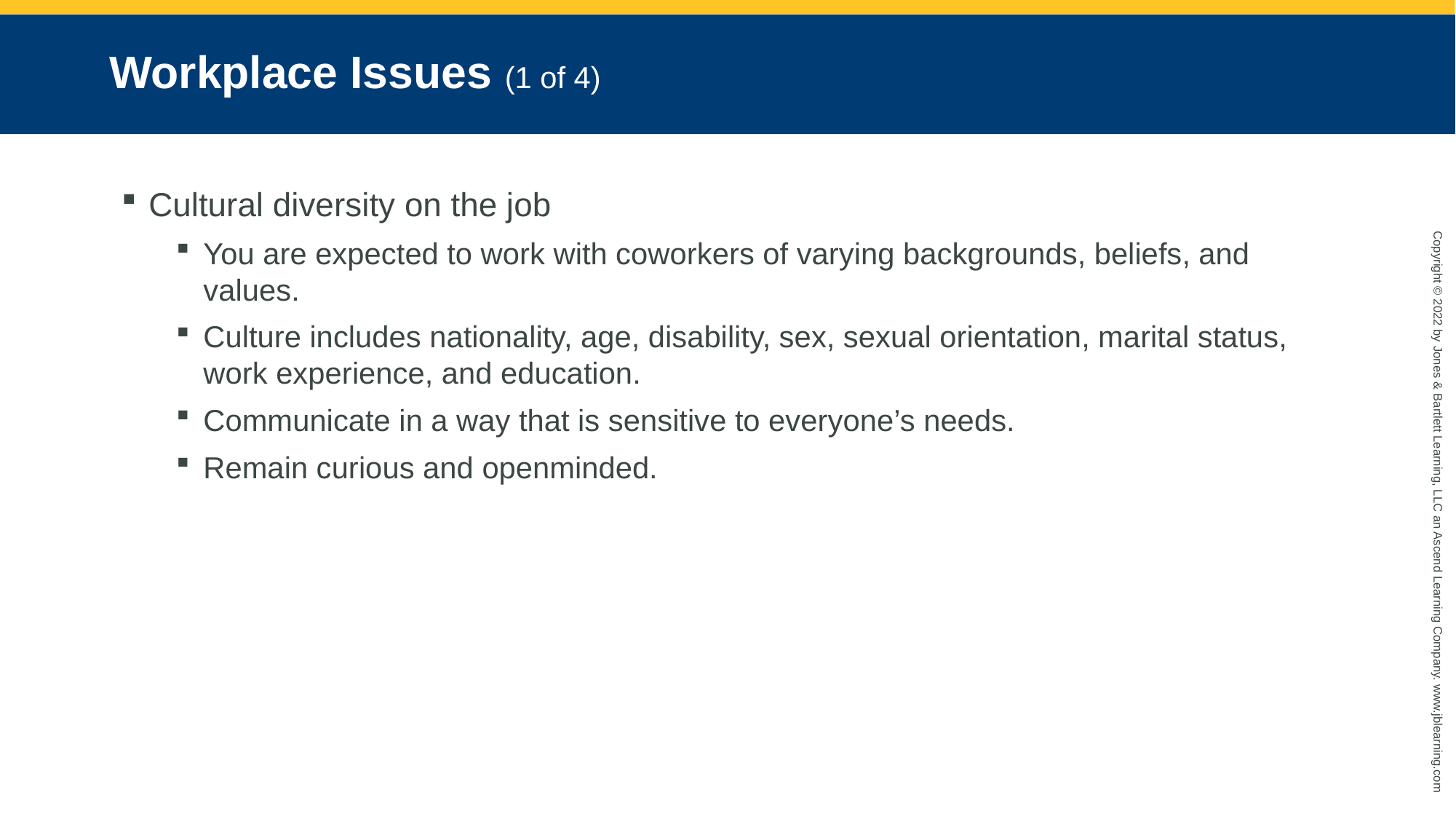

# Workplace Issues (1 of 4)
Cultural diversity on the job
You are expected to work with coworkers of varying backgrounds, beliefs, and values.
Culture includes nationality, age, disability, sex, sexual orientation, marital status, work experience, and education.
Communicate in a way that is sensitive to everyone’s needs.
Remain curious and openminded.